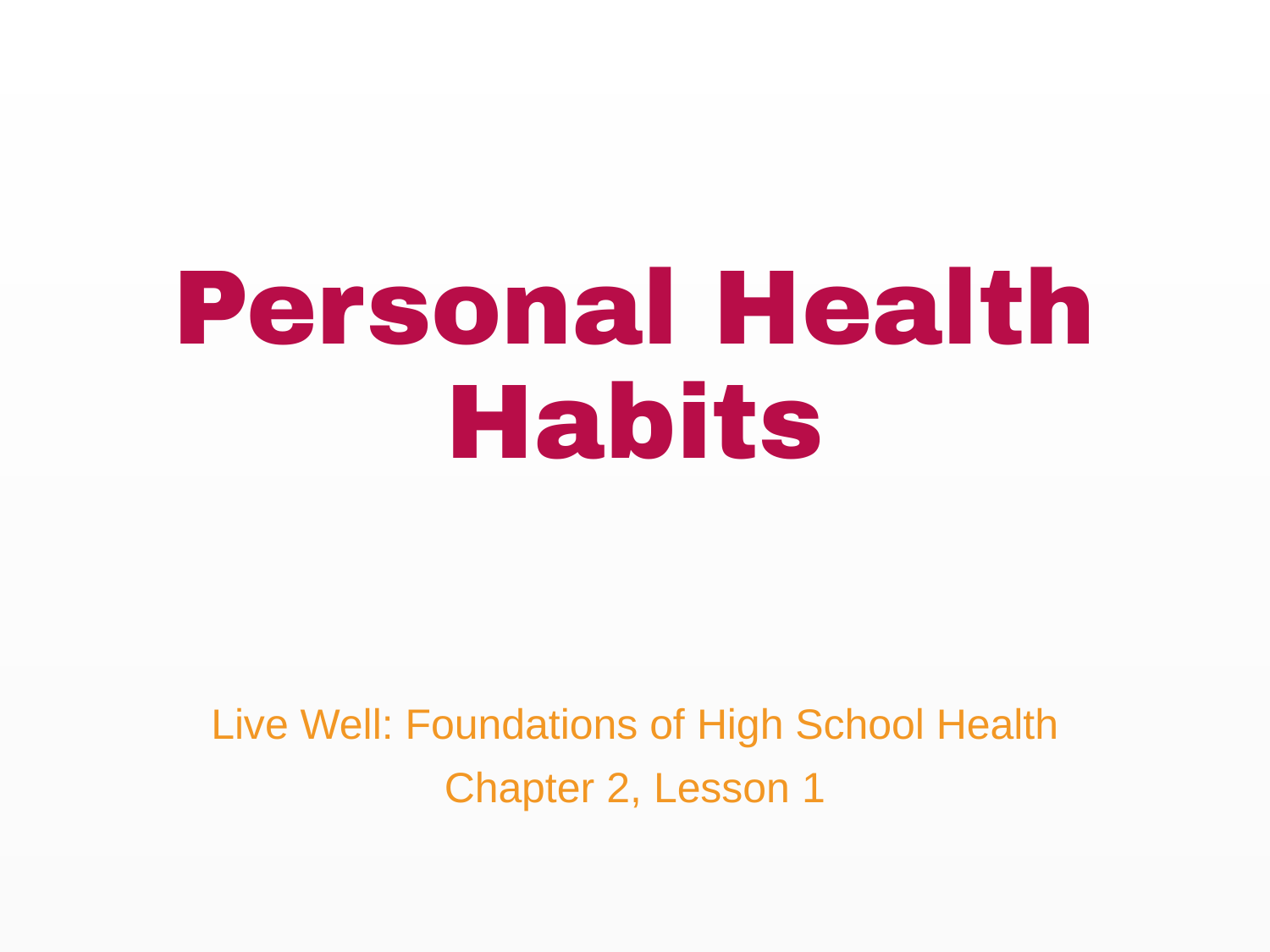

# Personal Health Habits
Live Well: Foundations of High School Health
Chapter 2, Lesson 1